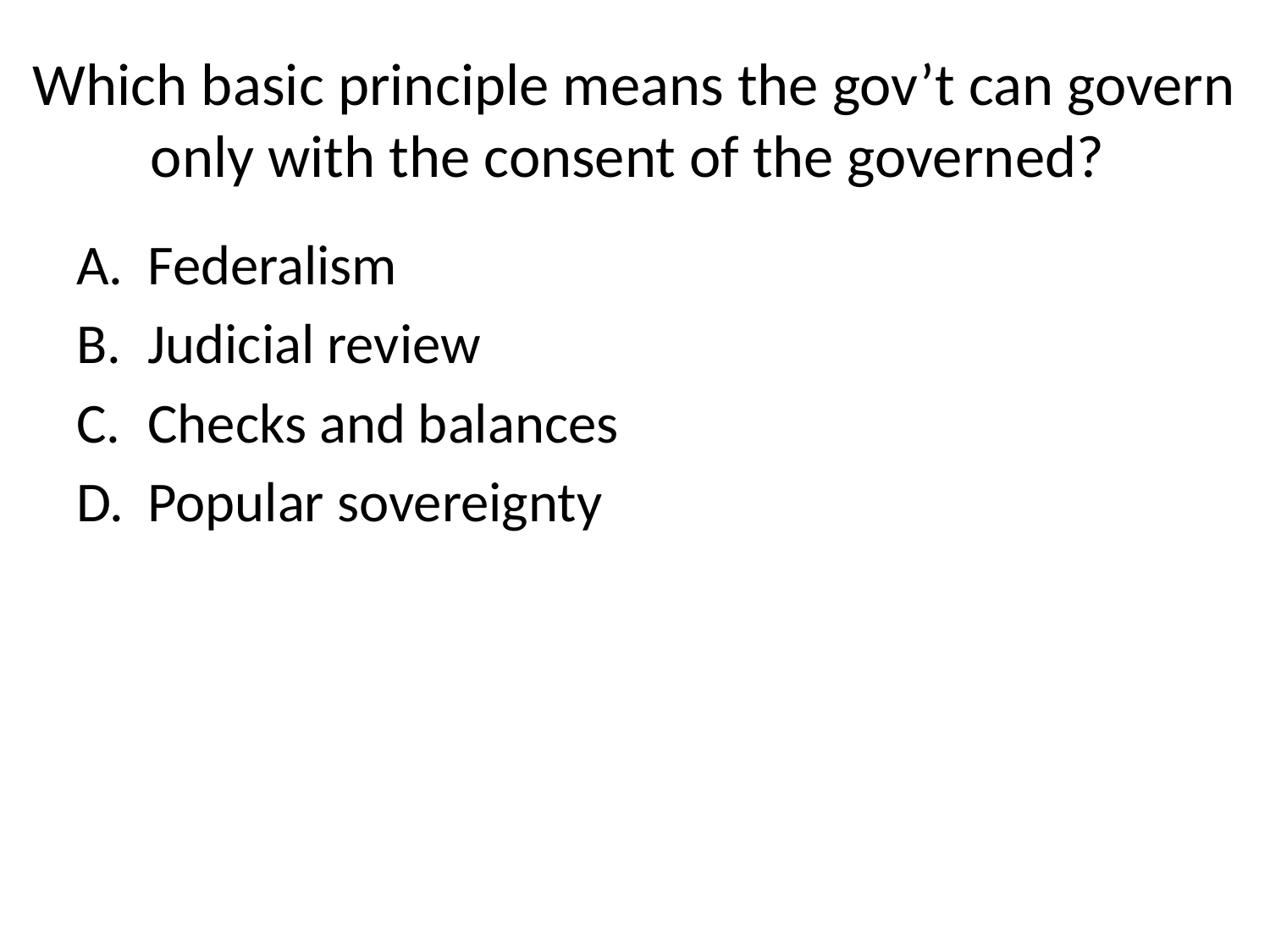

# Which basic principle means the gov’t can govern only with the consent of the governed?
Federalism
Judicial review
Checks and balances
Popular sovereignty